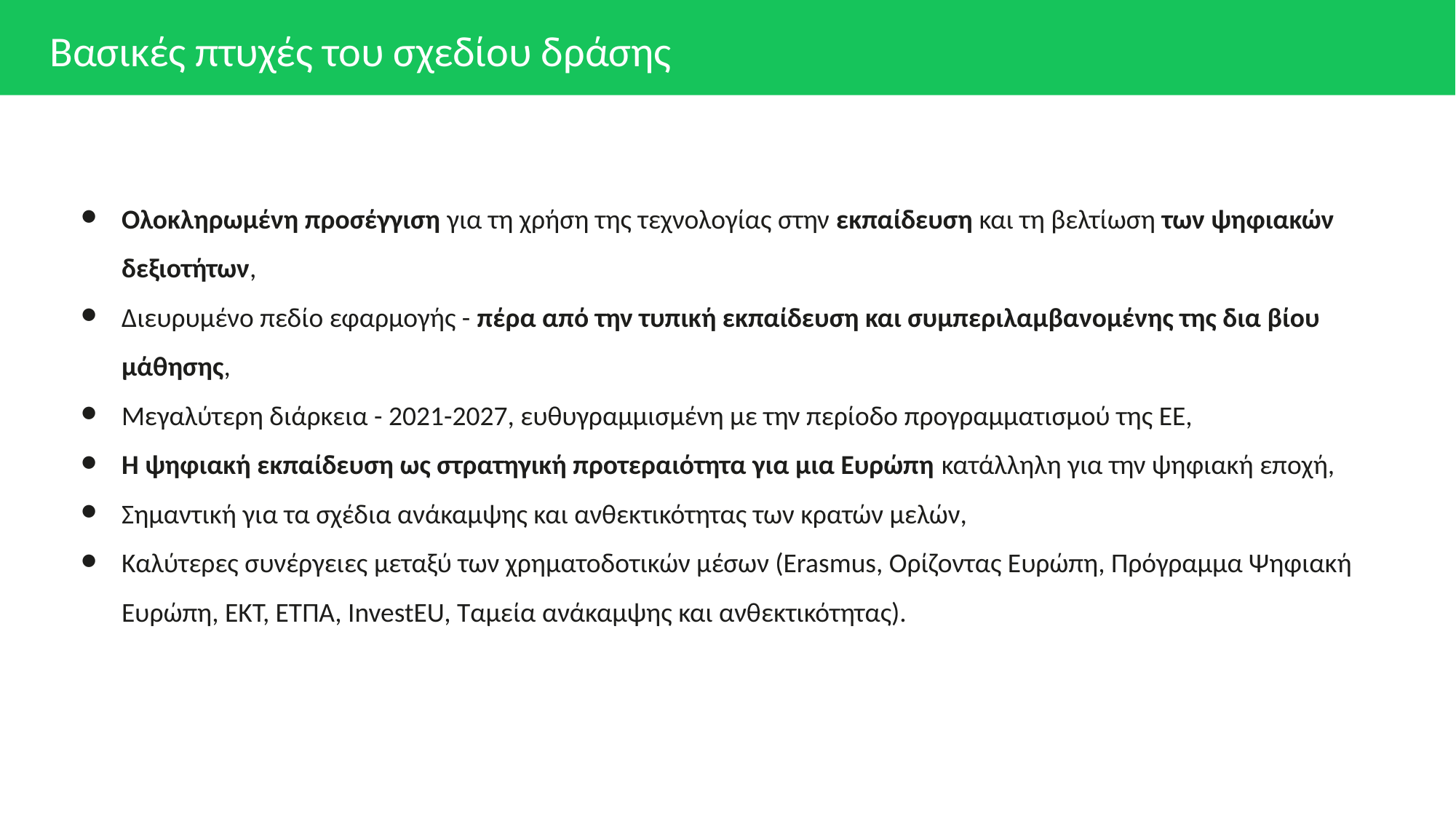

# Βασικές πτυχές του σχεδίου δράσης
Ολοκληρωμένη προσέγγιση για τη χρήση της τεχνολογίας στην εκπαίδευση και τη βελτίωση των ψηφιακών δεξιοτήτων,
Διευρυμένο πεδίο εφαρμογής - πέρα από την τυπική εκπαίδευση και συμπεριλαμβανομένης της δια βίου μάθησης,
Μεγαλύτερη διάρκεια - 2021-2027, ευθυγραμμισμένη με την περίοδο προγραμματισμού της ΕΕ,
Η ψηφιακή εκπαίδευση ως στρατηγική προτεραιότητα για μια Ευρώπη κατάλληλη για την ψηφιακή εποχή,
Σημαντική για τα σχέδια ανάκαμψης και ανθεκτικότητας των κρατών μελών,
Καλύτερες συνέργειες μεταξύ των χρηματοδοτικών μέσων (Erasmus, Ορίζοντας Ευρώπη, Πρόγραμμα Ψηφιακή Ευρώπη, ΕΚΤ, ΕΤΠΑ, InvestEU, Ταμεία ανάκαμψης και ανθεκτικότητας).